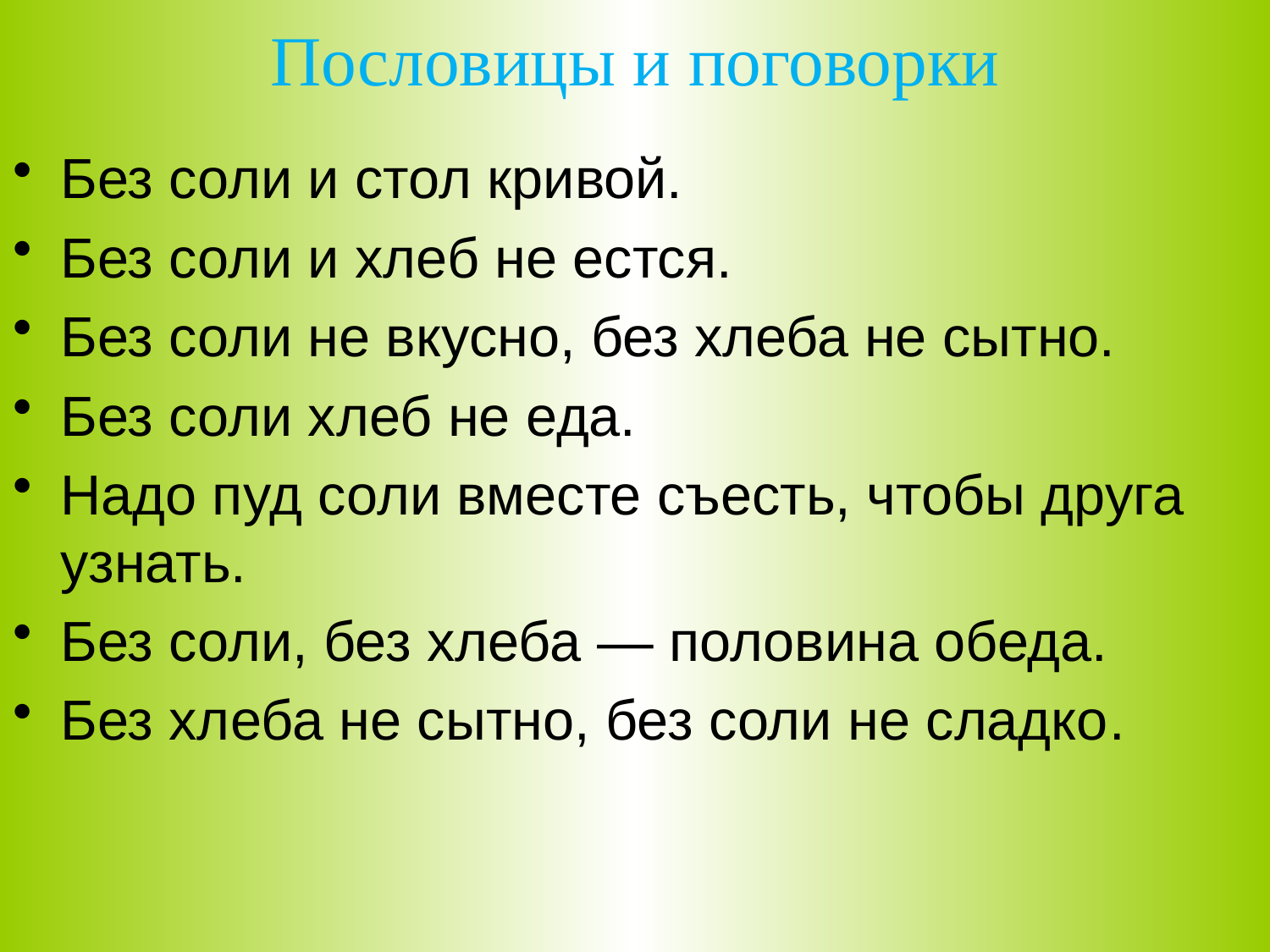

# Пословицы и поговорки
Без соли и стол кривой.
Без соли и хлеб не естся.
Без соли не вкусно, без хлеба не сытно.
Без соли хлеб не еда.
Надо пуд соли вместе съесть, чтобы друга узнать.
Без соли, без хлеба — половина обеда.
Без хлеба не сытно, без соли не сладко.